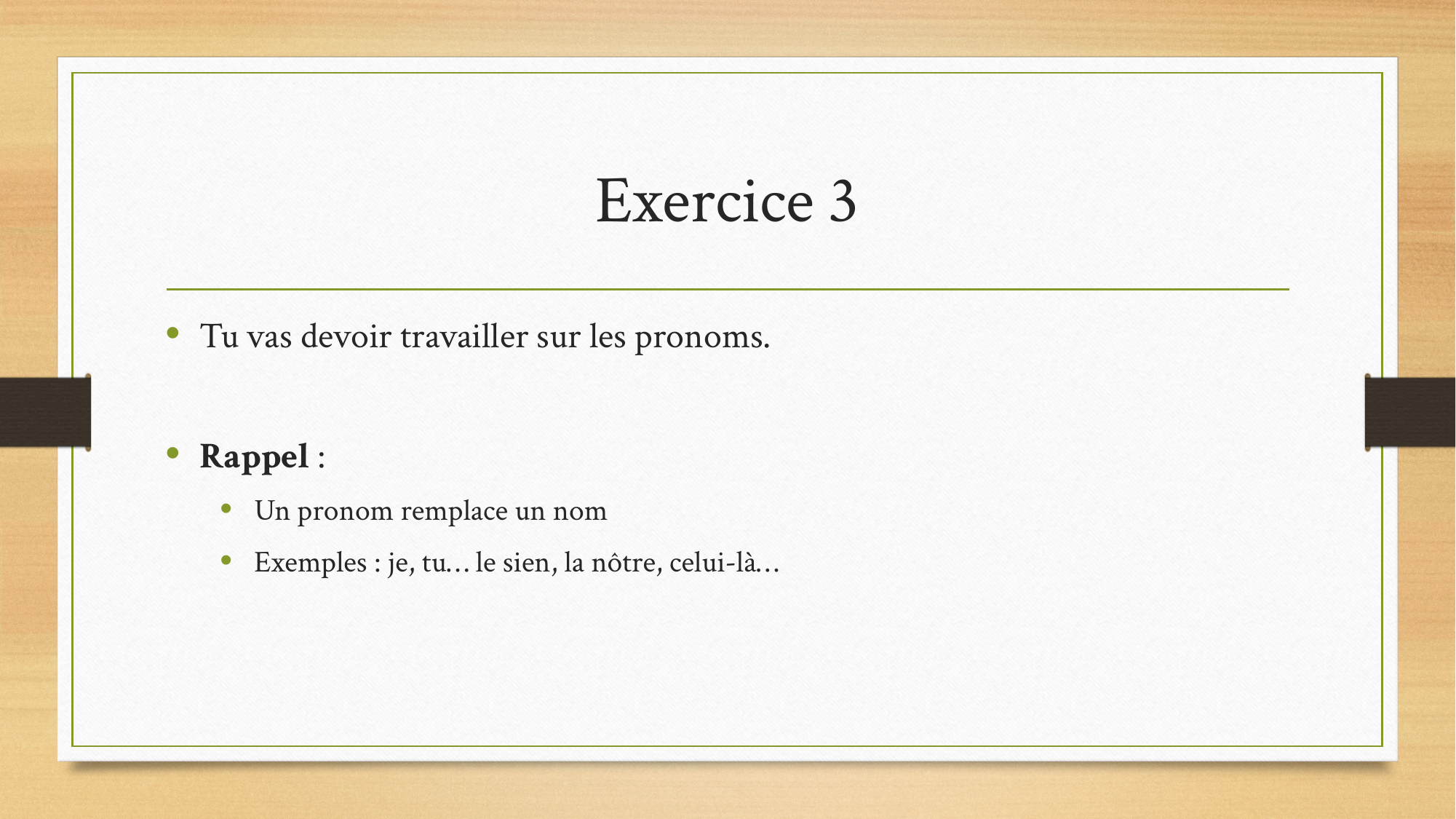

# Exercice 3
Tu vas devoir travailler sur les pronoms.

Rappel :
Un pronom remplace un nom
Exemples : je, tu… le sien, la nôtre, celui-là…